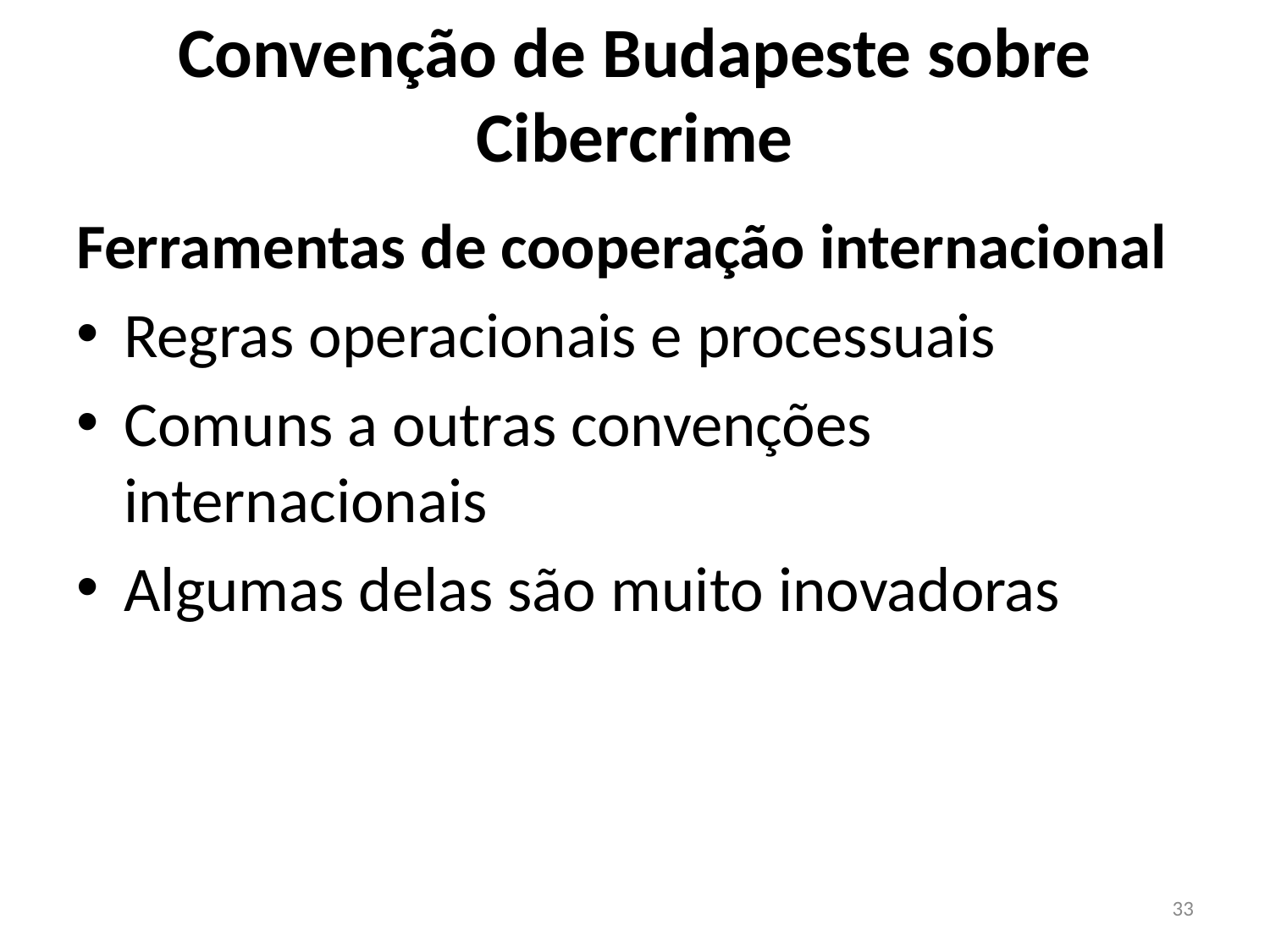

# Convenção de Budapeste sobre Cibercrime
Ferramentas de cooperação internacional
Regras operacionais e processuais
Comuns a outras convenções internacionais
Algumas delas são muito inovadoras
33